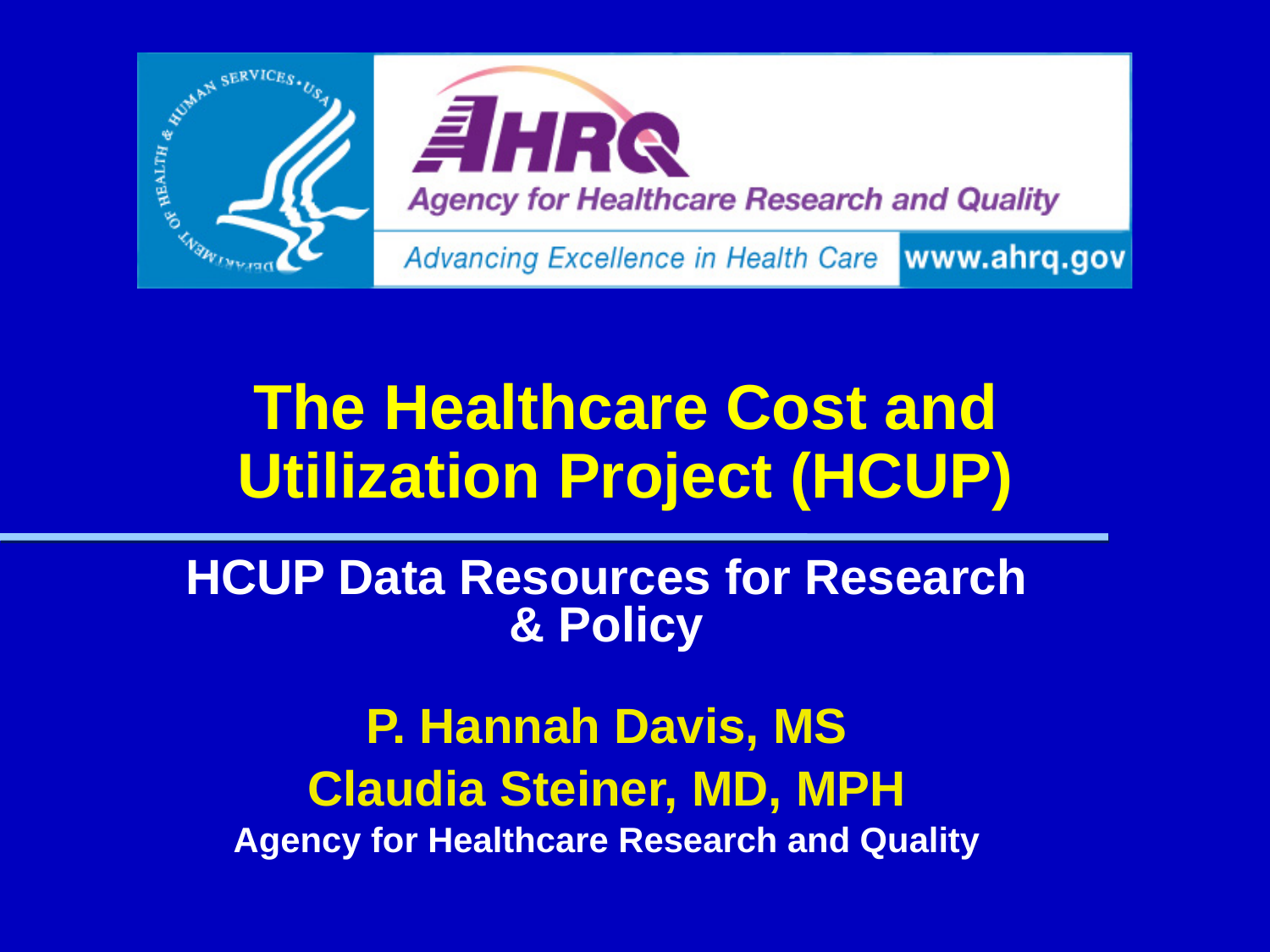

# The Healthcare Cost and Utilization Project (HCUP)
HCUP Data Resources for Research & Policy

P. Hannah Davis, MS
Claudia Steiner, MD, MPH
Agency for Healthcare Research and Quality